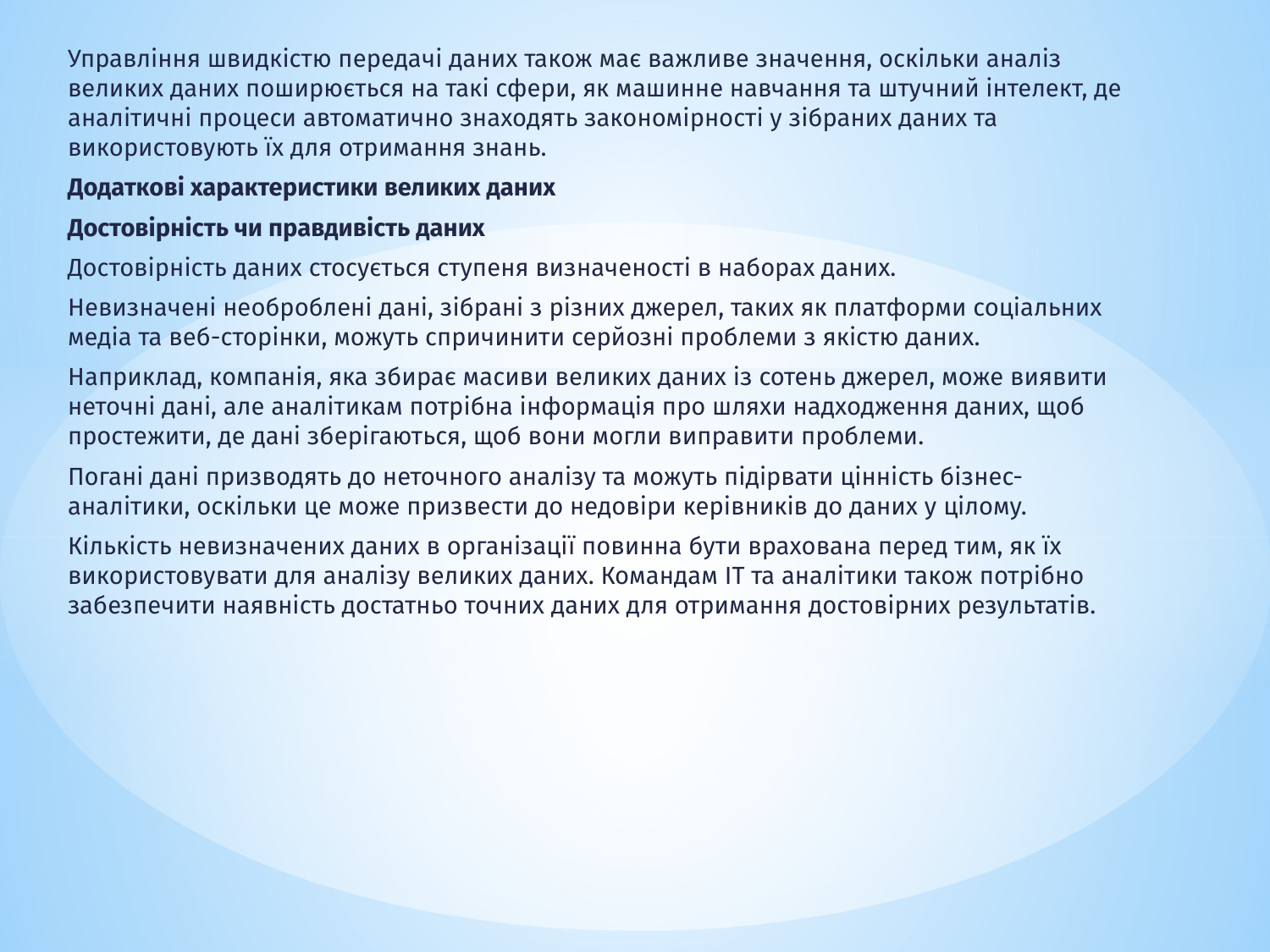

Управління швидкістю передачі даних також має важливе значення, оскільки аналіз великих даних поширюється на такі сфери, як машинне навчання та штучний інтелект, де аналітичні процеси автоматично знаходять закономірності у зібраних даних та використовують їх для отримання знань.
Додаткові характеристики великих даних
Достовірність чи правдивість даних
Достовірність даних стосується ступеня визначеності в наборах даних.
Невизначені необроблені дані, зібрані з різних джерел, таких як платформи соціальних медіа та веб-сторінки, можуть спричинити серйозні проблеми з якістю даних.
Наприклад, компанія, яка збирає масиви великих даних із сотень джерел, може виявити неточні дані, але аналітикам потрібна інформація про шляхи надходження даних, щоб простежити, де дані зберігаються, щоб вони могли виправити проблеми.
Погані дані призводять до неточного аналізу та можуть підірвати цінність бізнес-аналітики, оскільки це може призвести до недовіри керівників до даних у цілому.
Кількість невизначених даних в організації повинна бути врахована перед тим, як їх використовувати для аналізу великих даних. Командам ІТ та аналітики також потрібно забезпечити наявність достатньо точних даних для отримання достовірних результатів.